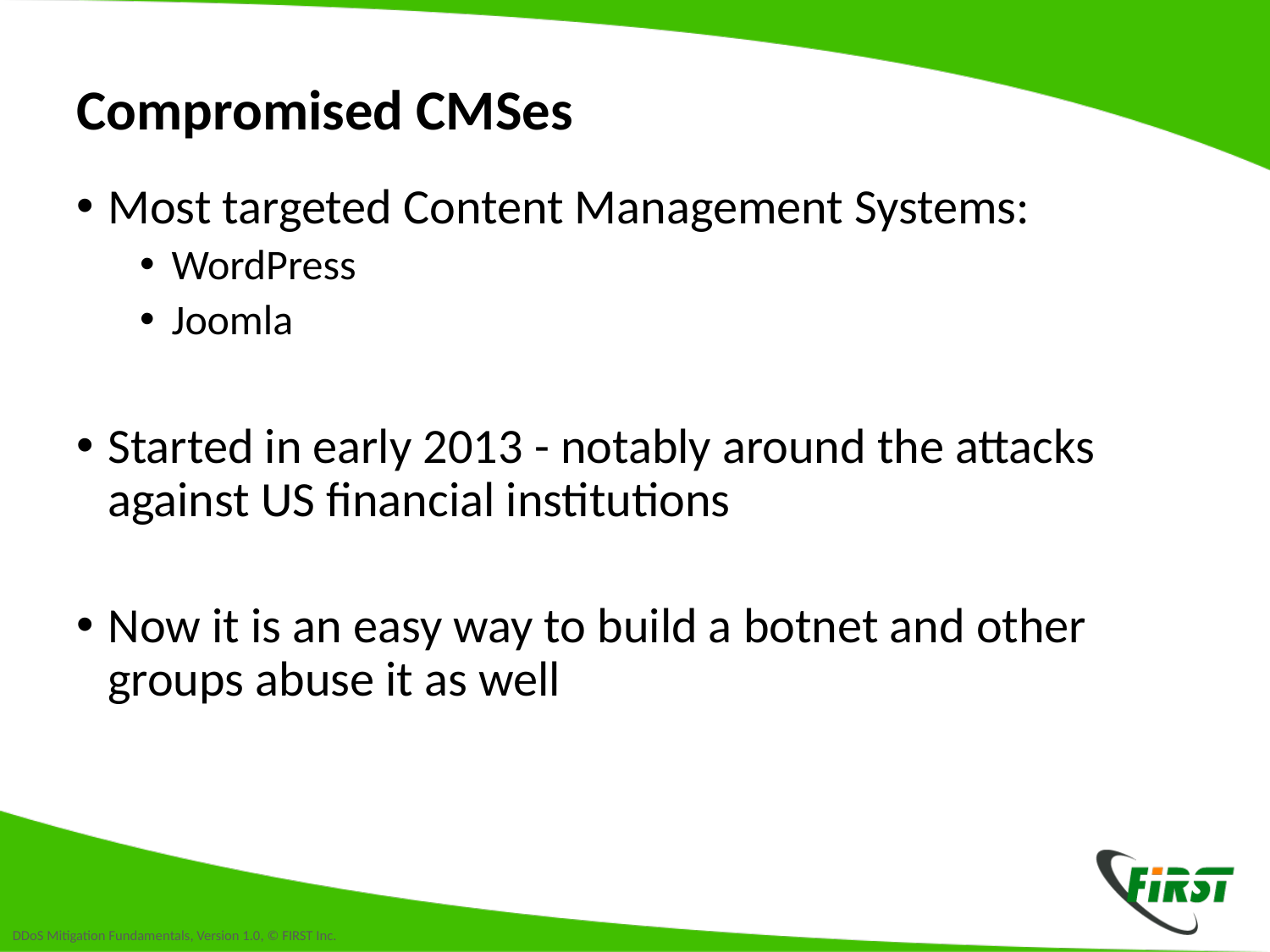

# Compromised CMSes
Most targeted Content Management Systems:
WordPress
Joomla

Started in early 2013 - notably around the attacks against US financial institutions

Now it is an easy way to build a botnet and other groups abuse it as well